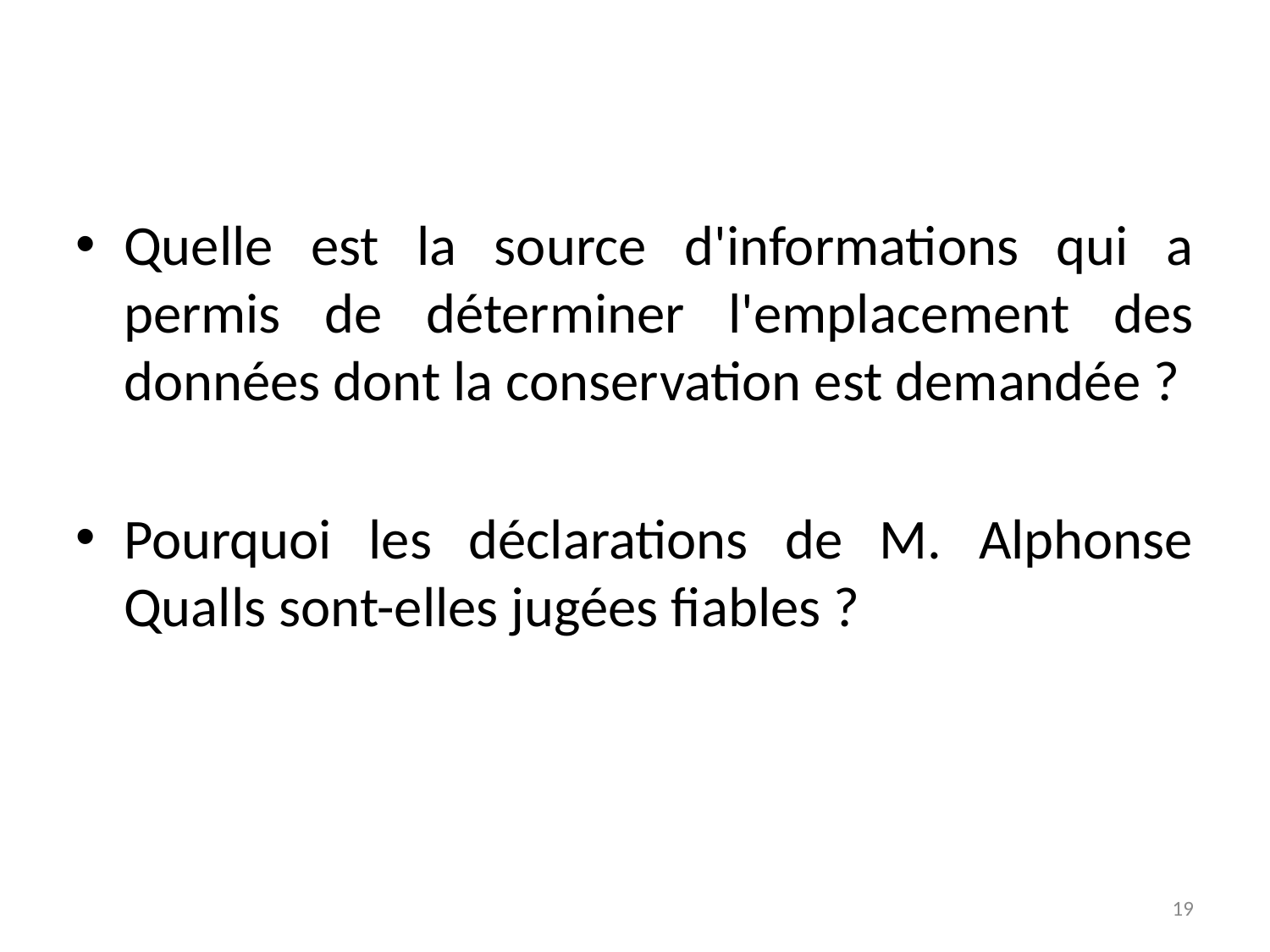

Quelle est la source d'informations qui a permis de déterminer l'emplacement des données dont la conservation est demandée ?

Pourquoi les déclarations de M. Alphonse Qualls sont-elles jugées fiables ?

19